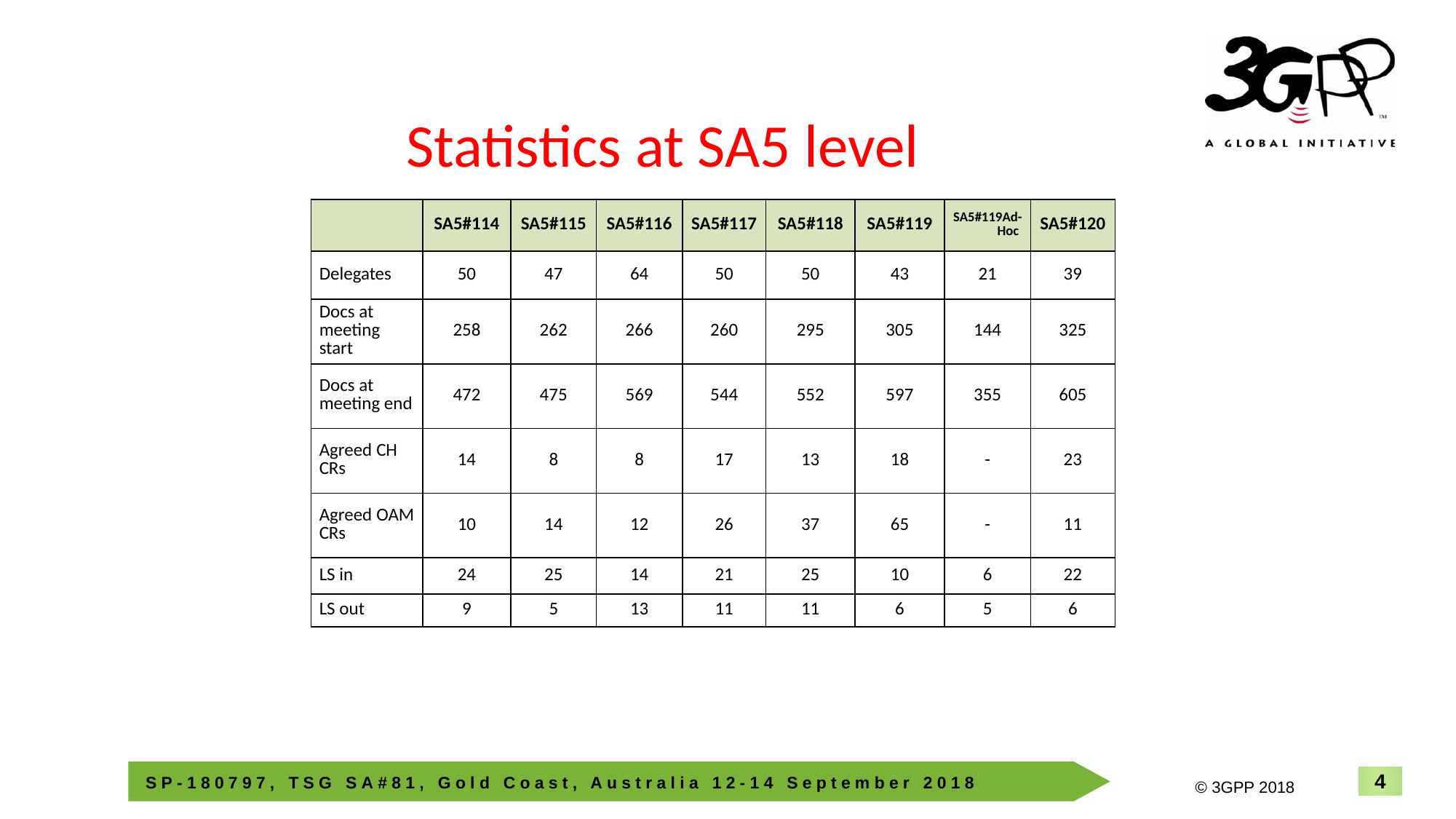

# Statistics at SA5 level
|  | SA5#114 | SA5#115 | SA5#116 | SA5#117 | SA5#118 | SA5#119 | SA5#119Ad-Hoc | SA5#120 |
| --- | --- | --- | --- | --- | --- | --- | --- | --- |
| Delegates | 50 | 47 | 64 | 50 | 50 | 43 | 21 | 39 |
| Docs at meeting start | 258 | 262 | 266 | 260 | 295 | 305 | 144 | 325 |
| Docs at meeting end | 472 | 475 | 569 | 544 | 552 | 597 | 355 | 605 |
| Agreed CH CRs | 14 | 8 | 8 | 17 | 13 | 18 | - | 23 |
| Agreed OAM CRs | 10 | 14 | 12 | 26 | 37 | 65 | - | 11 |
| LS in | 24 | 25 | 14 | 21 | 25 | 10 | 6 | 22 |
| LS out | 9 | 5 | 13 | 11 | 11 | 6 | 5 | 6 |